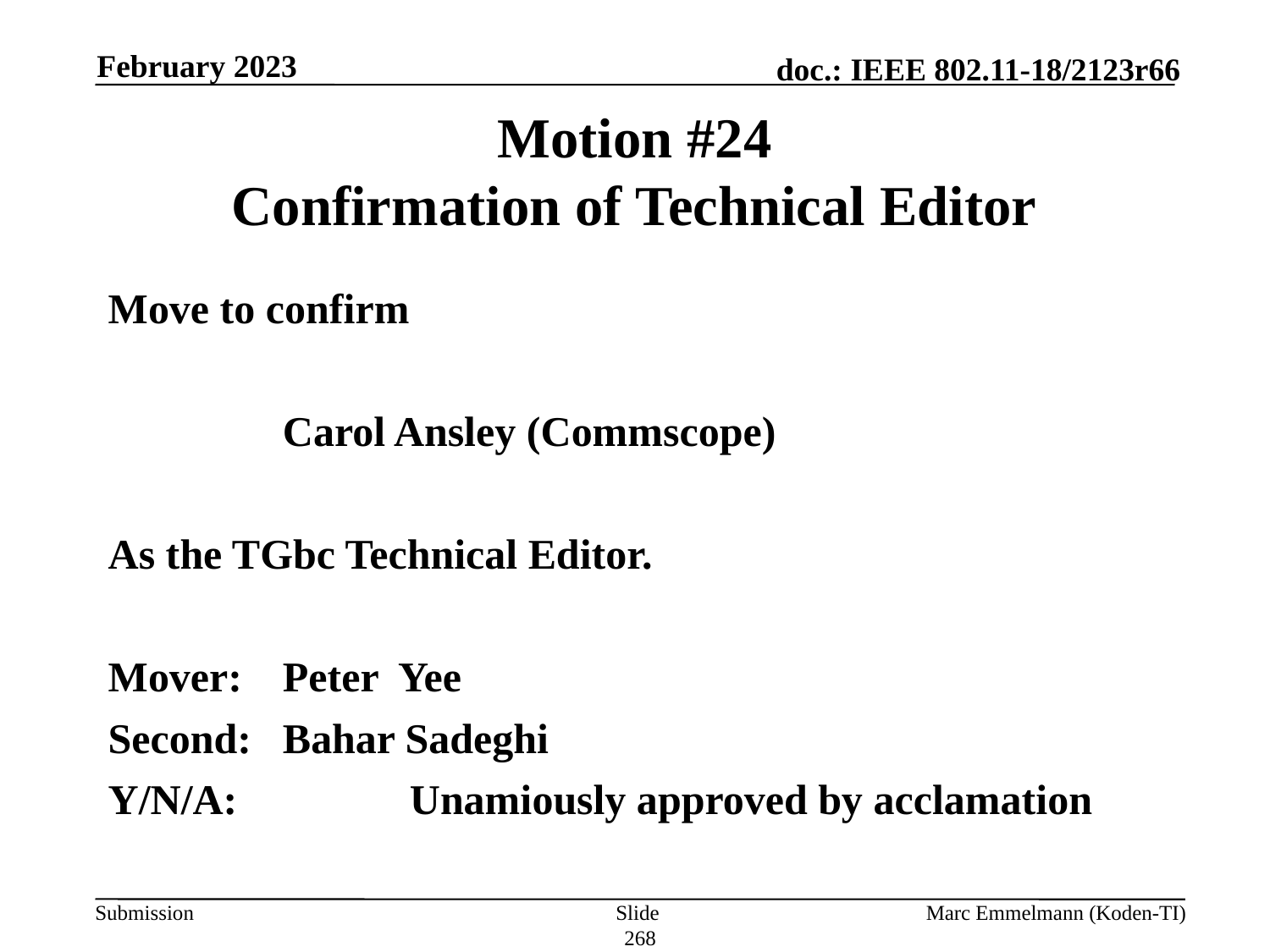

February 2023
# Motion #24 Confirmation of Technical Editor
Move to confirm

		Carol Ansley (Commscope)

As the TGbc Technical Editor.

Mover:	Peter  Yee
Second:	Bahar Sadeghi
Y/N/A:		Unamiously approved by acclamation
Slide 268
Marc Emmelmann (Koden-TI)